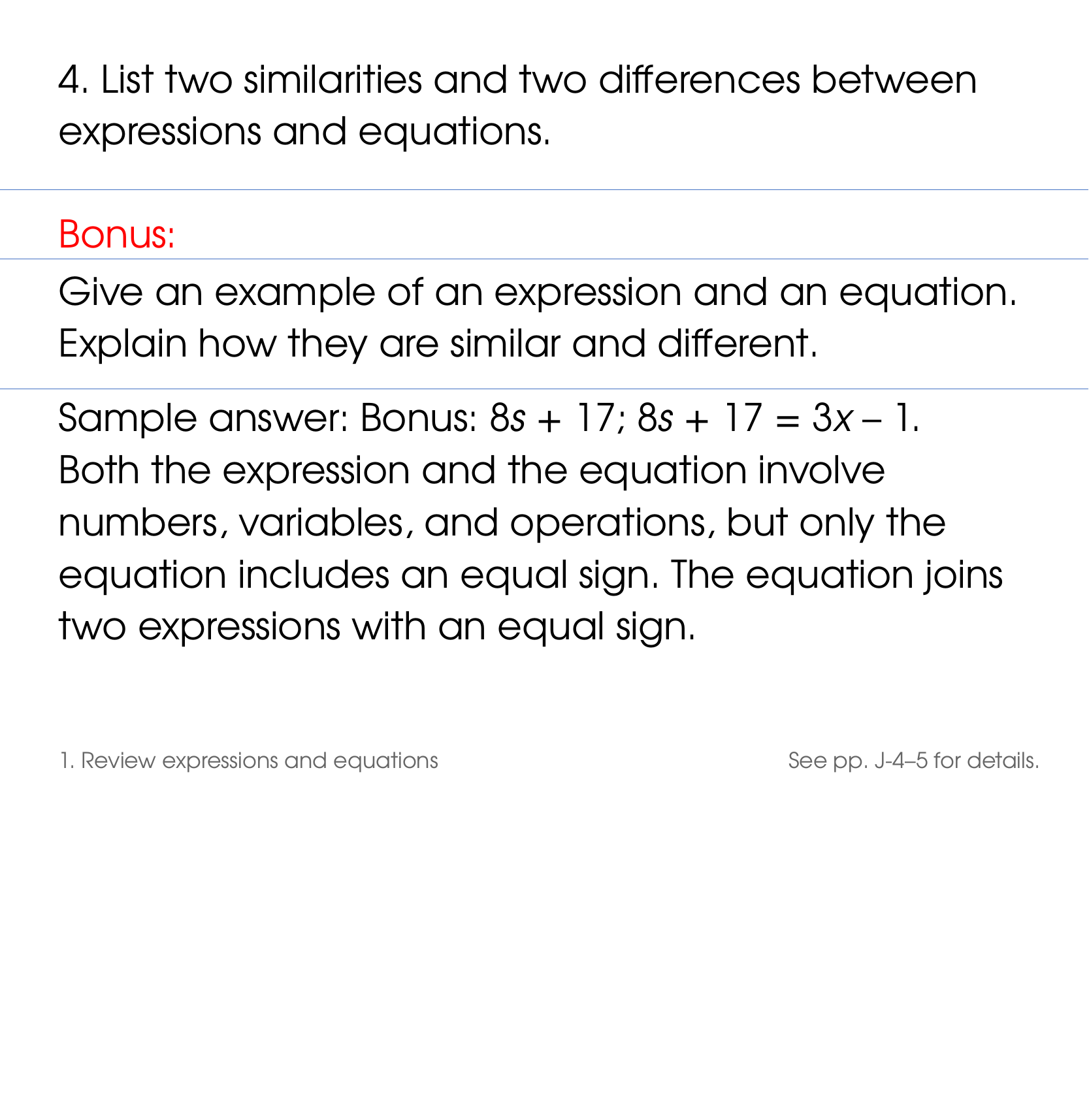

4. List two similarities and two differences between expressions and equations.
Bonus:
Give an example of an expression and an equation. Explain how they are similar and different.
Sample answer: Bonus: 8s + 17; 8s + 17 = 3x – 1.
​Both the expression and the equation involve numbers, variables, and operations, but only the equation includes an equal sign. The equation joins two expressions with an equal sign.
1. Review expressions and equations
See pp. J-4–5 for details.